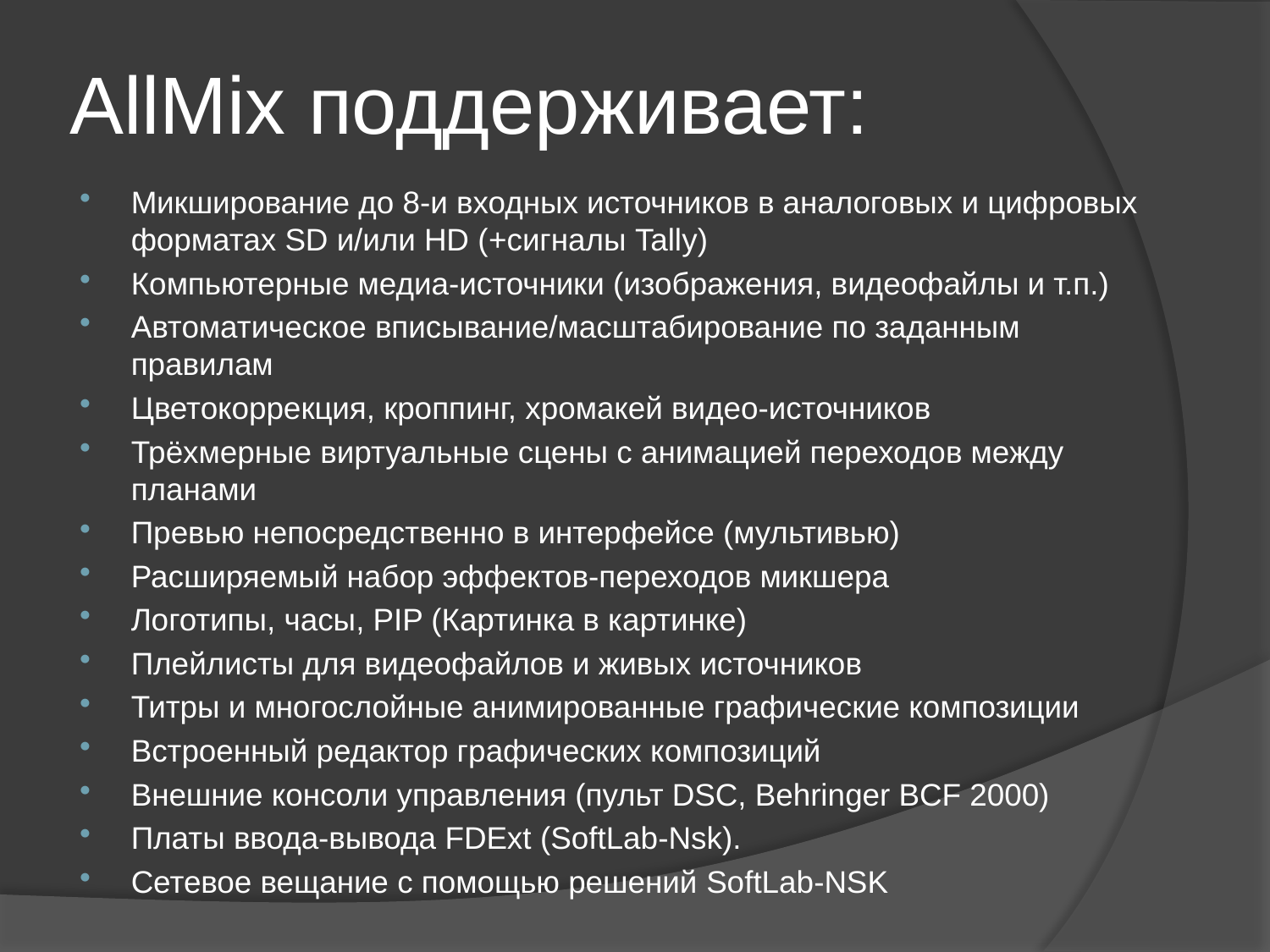

# AllMix поддерживает:
Микширование до 8-и входных источников в аналоговых и цифровых форматах SD и/или HD (+сигналы Tally)
Компьютерные медиа-источники (изображения, видеофайлы и т.п.)
Автоматическое вписывание/масштабирование по заданным правилам
Цветокоррекция, кроппинг, хромакей видео-источников
Трёхмерные виртуальные сцены с анимацией переходов между планами
Превью непосредственно в интерфейсе (мультивью)
Расширяемый набор эффектов-переходов микшера
Логотипы, часы, PIP (Картинка в картинке)
Плейлисты для видеофайлов и живых источников
Титры и многослойные анимированные графические композиции
Встроенный редактор графических композиций
Внешние консоли управления (пульт DSC, Behringer BCF 2000)
Платы ввода-вывода FDExt (SoftLab-Nsk).
Сетевое вещание с помощью решений SoftLab-NSK